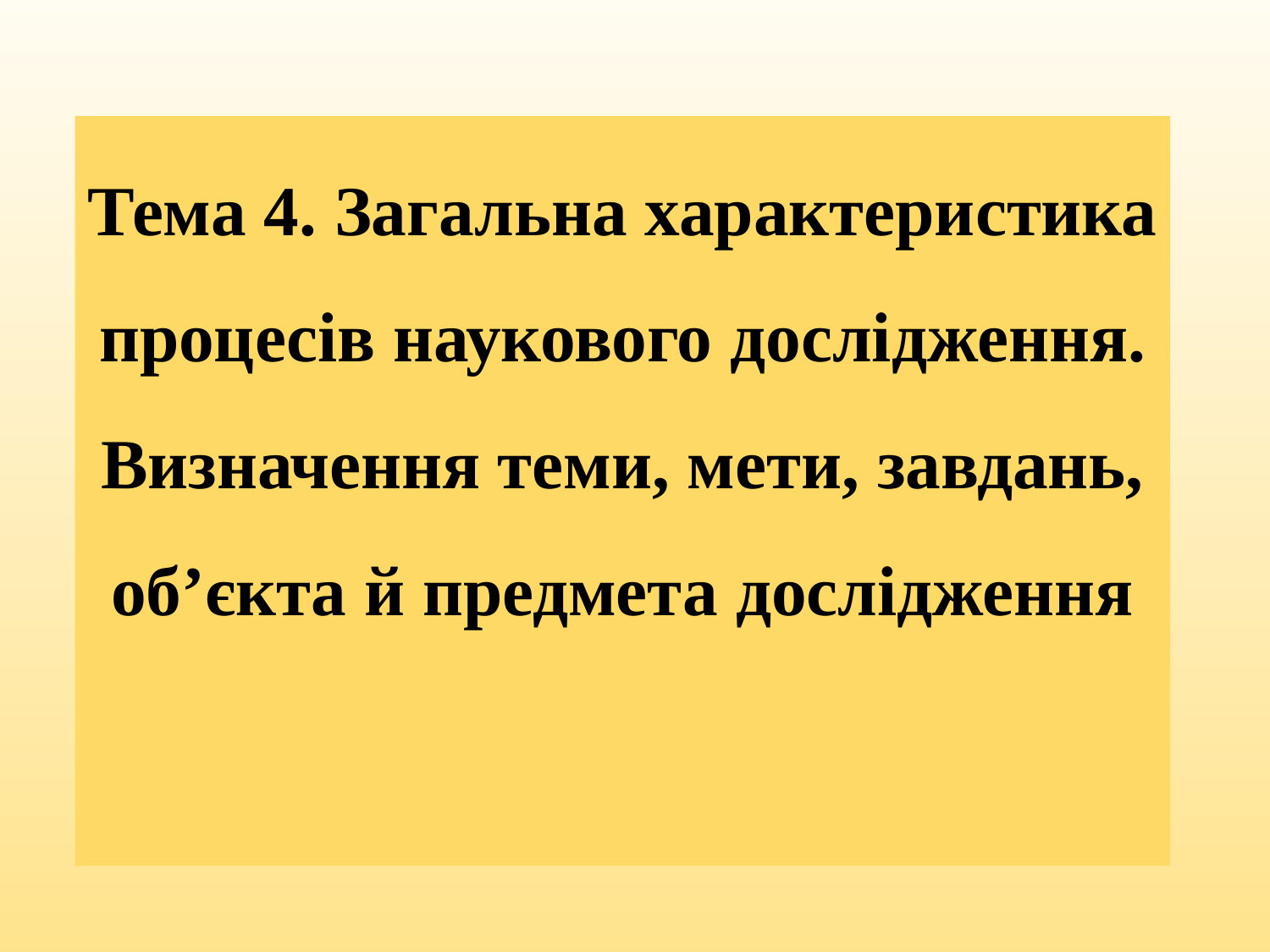

Тема 4. Загальна характеристика процесів наукового дослідження. Визначення теми, мети, завдань, об’єкта й предмета дослідження